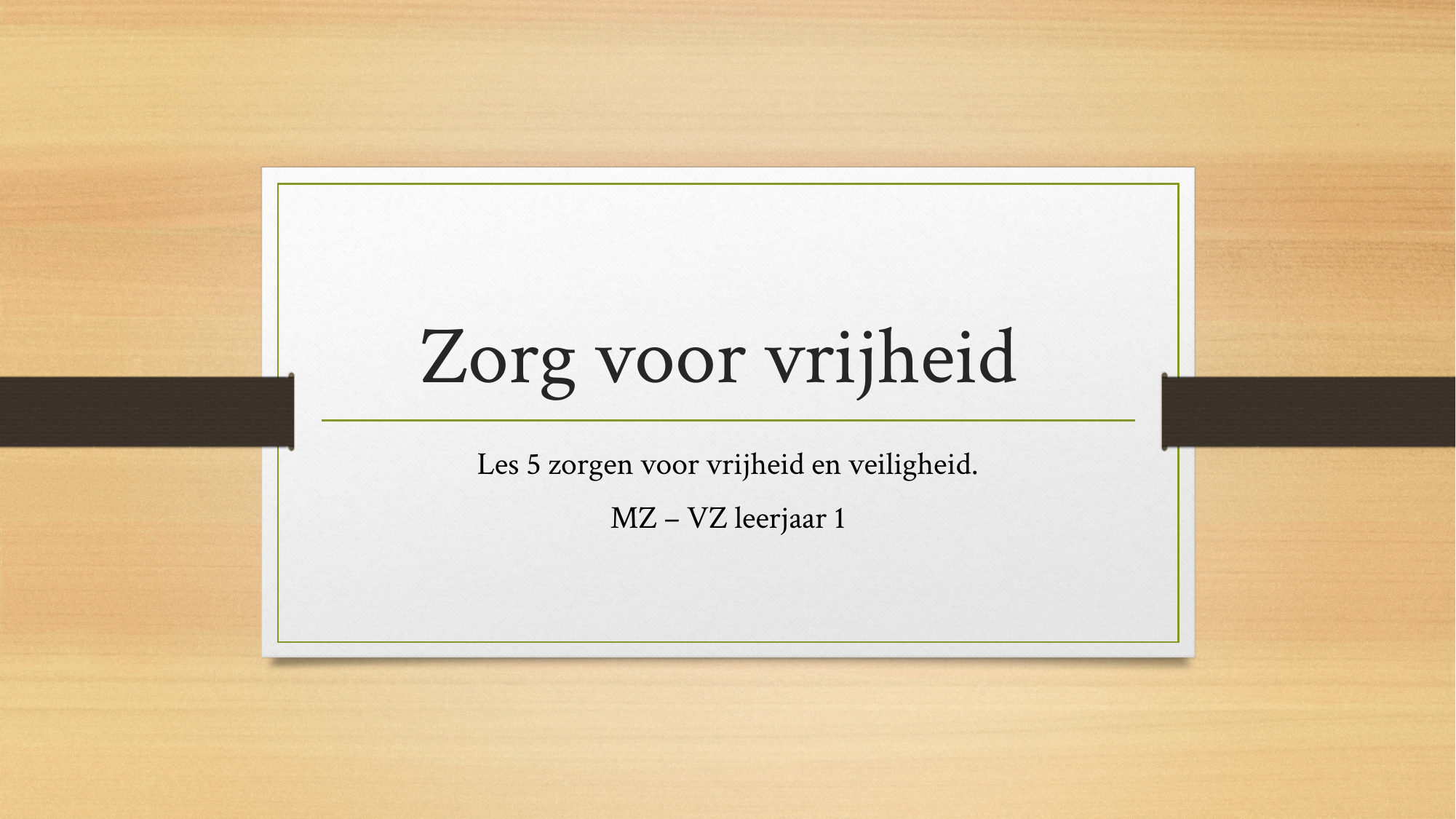

# Zorg voor vrijheid
Les 5 zorgen voor vrijheid en veiligheid.
MZ – VZ leerjaar 1